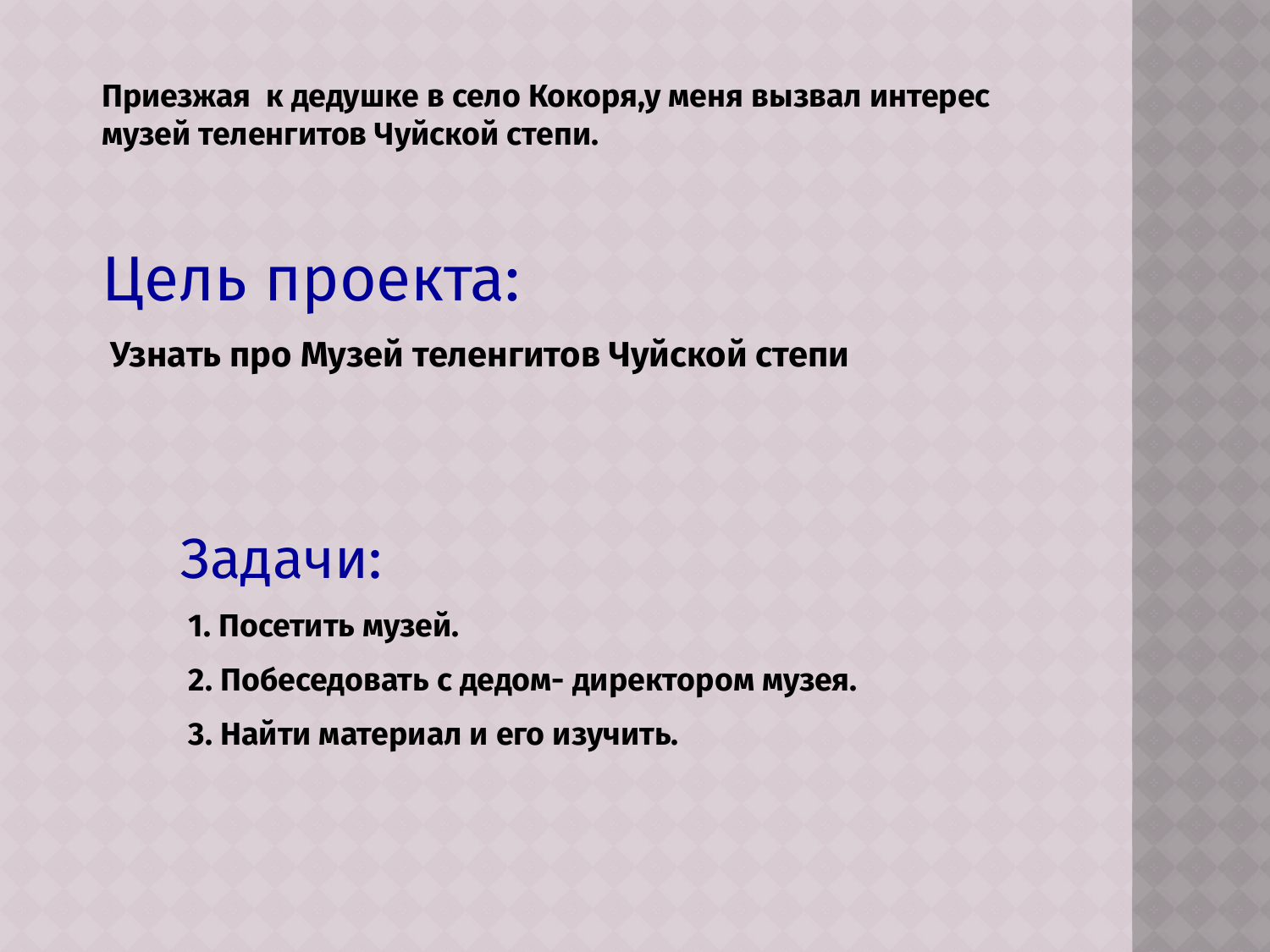

Приезжая  к дедушке в село Кокоря,у меня вызвал интерес музей теленгитов Чуйской степи.

Цель проекта:
 Узнать про Музей теленгитов Чуйской степи
Задачи:
 1. Посетить музей.
 2. Побеседовать с дедом- директором музея.
 3. Найти материал и его изучить.